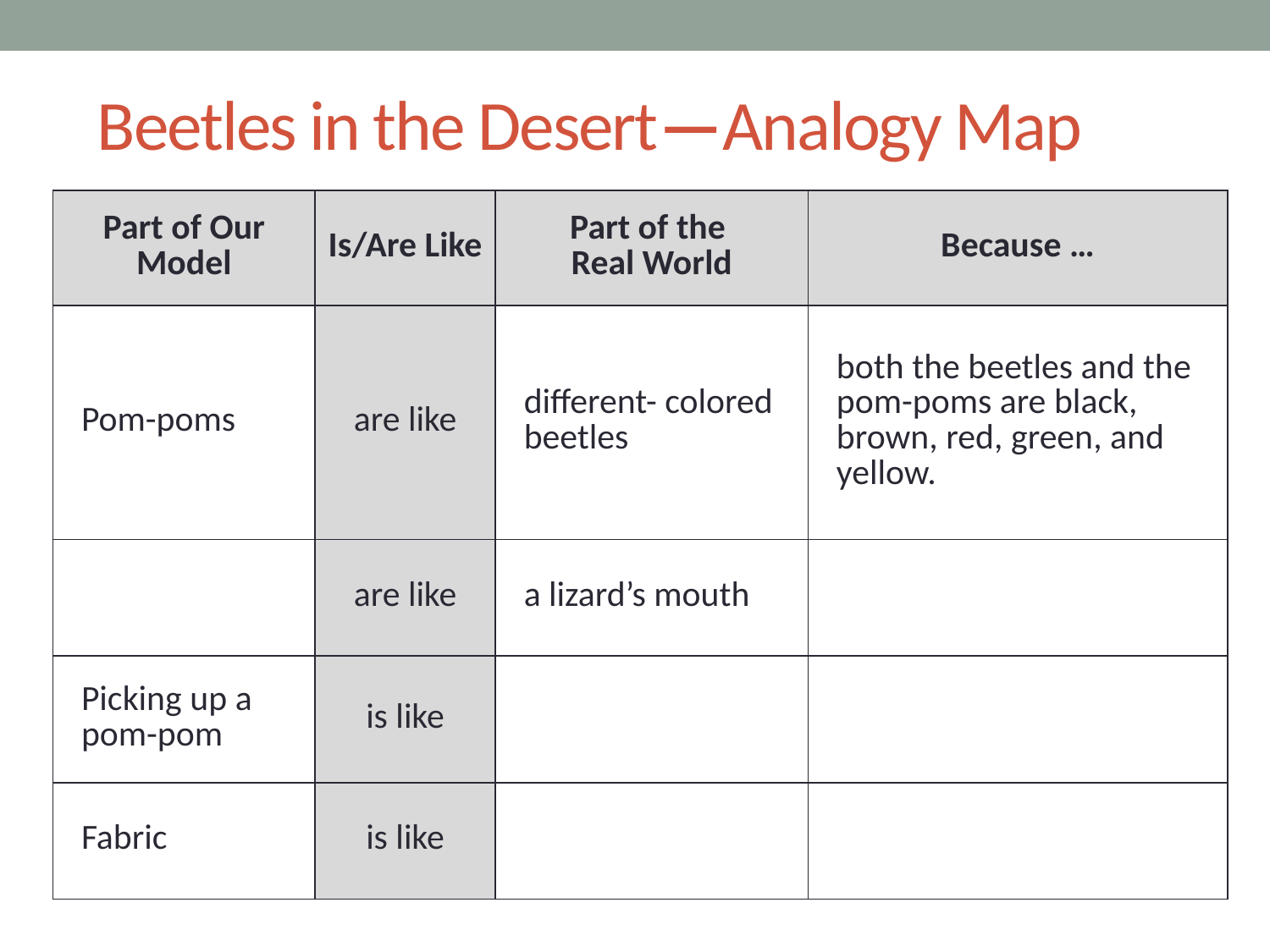

# Beetles in the Desert—Analogy Map
| Part of Our Model | Is/Are Like | Part of the Real World | Because … |
| --- | --- | --- | --- |
| Pom-poms | are like | different- colored beetles | both the beetles and the pom-poms are black, brown, red, green, and yellow. |
|  | are like | a lizard’s mouth |  |
| Picking up a pom-pom | is like |  |  |
| Fabric | is like |  |  |